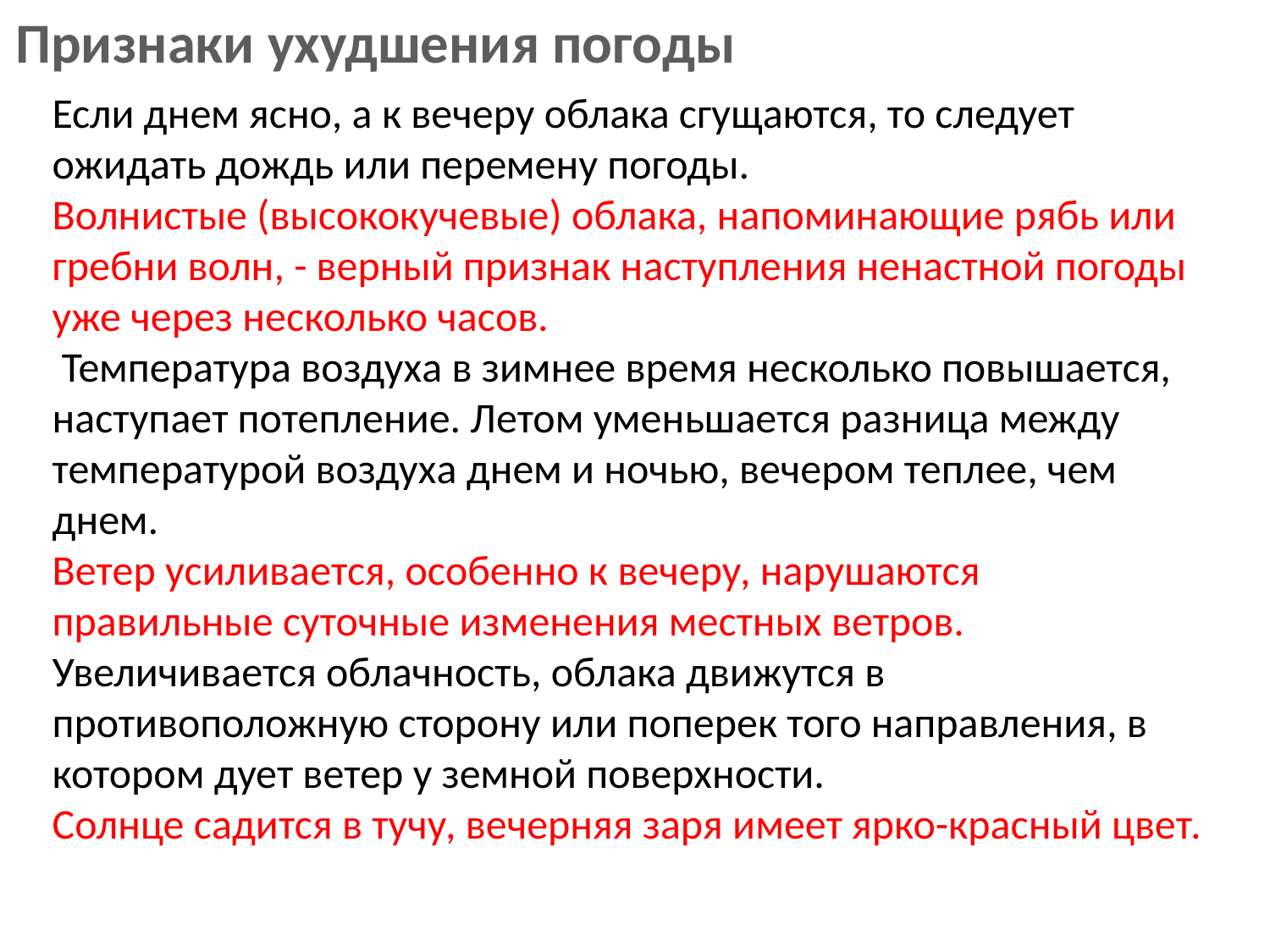

Признаки ухудшения погоды
Если днем ясно, а к вечеру облака сгущаются, то следует ожидать дождь или перемену погоды.
Волнистые (высококучевые) облака, напоминающие рябь или гребни волн, - верный признак наступления ненастной погоды уже через несколько часов.
 Температура воздуха в зимнее время несколько повышается, наступает потепление. Летом уменьшается разница между температурой воздуха днем и ночью, вечером теплее, чем днем.
Ветер усиливается, особенно к вечеру, нарушаются правильные суточные изменения местных ветров.
Увеличивается облачность, облака движутся в противоположную сторону или поперек того направления, в котором дует ветер у земной поверхности.
Солнце садится в тучу, вечерняя заря имеет ярко-красный цвет.